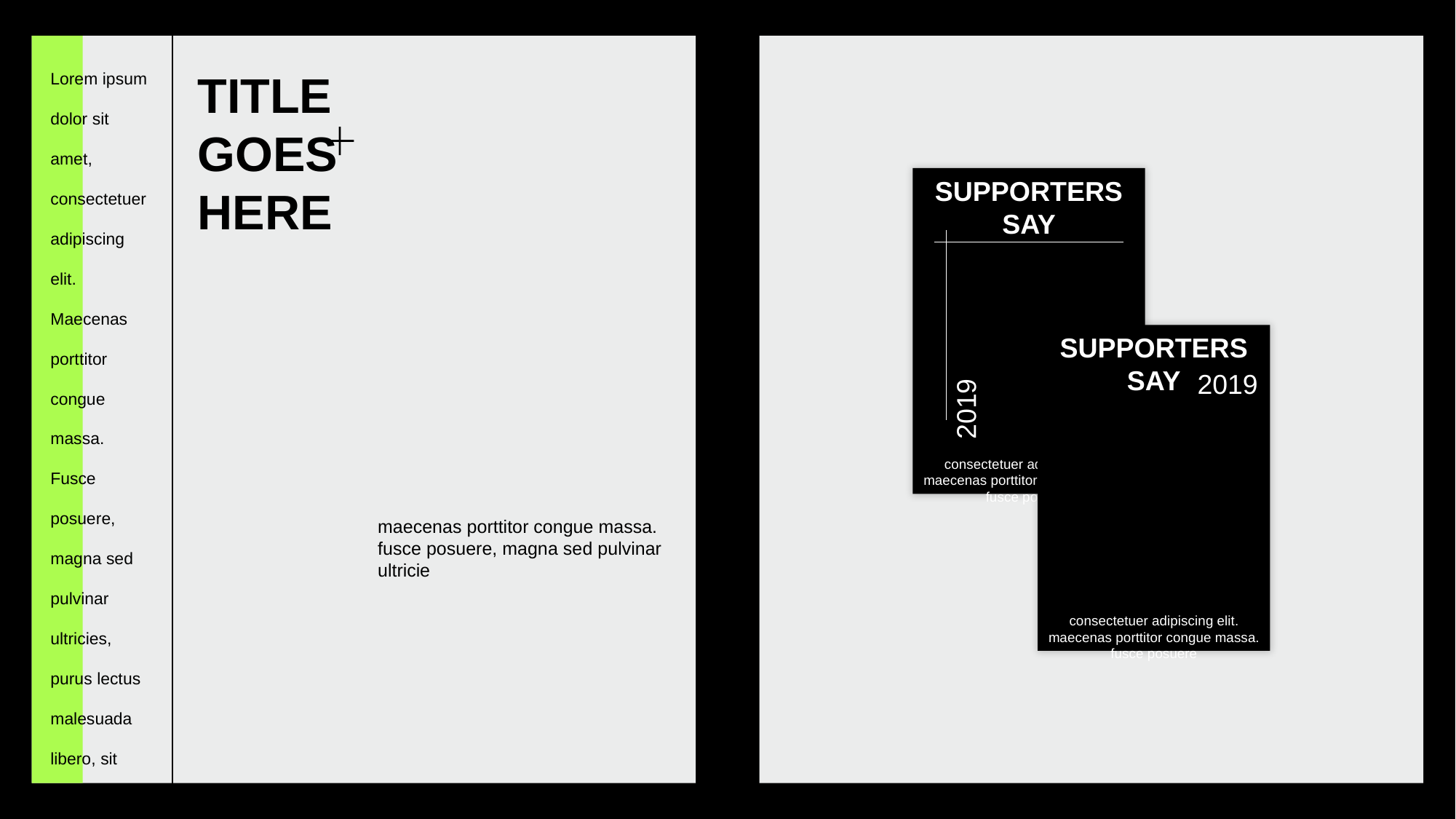

Lorem ipsum dolor sit amet, consectetuer adipiscing elit. Maecenas porttitor congue massa. Fusce posuere, magna sed pulvinar ultricies, purus lectus malesuada libero, sit amet commodo magna eros quis urna.
TITLE GOES HERE

SUPPORTERS SAY

SUPPORTERS SAY
2019
2019
consectetuer adipiscing elit. maecenas porttitor congue massa. fusce posuere
maecenas porttitor congue massa. fusce posuere, magna sed pulvinar ultricie
consectetuer adipiscing elit. maecenas porttitor congue massa. fusce posuere